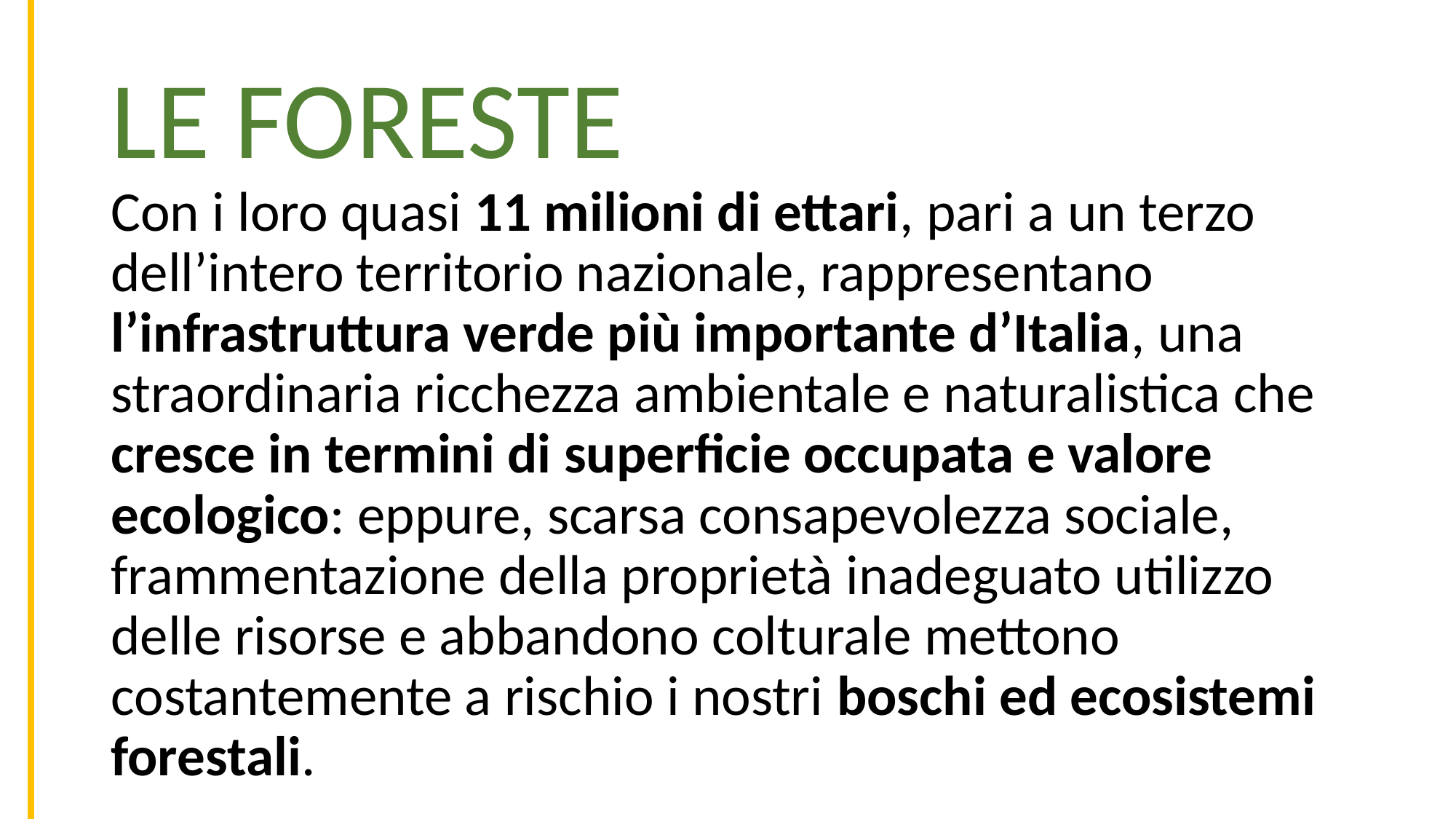

# LE FORESTE
Con i loro quasi 11 milioni di ettari, pari a un terzo dell’intero territorio nazionale, rappresentano l’infrastruttura verde più importante d’Italia, una straordinaria ricchezza ambientale e naturalistica che cresce in termini di superficie occupata e valore ecologico: eppure, scarsa consapevolezza sociale, frammentazione della proprietà inadeguato utilizzo delle risorse e abbandono colturale mettono costantemente a rischio i nostri boschi ed ecosistemi forestali.